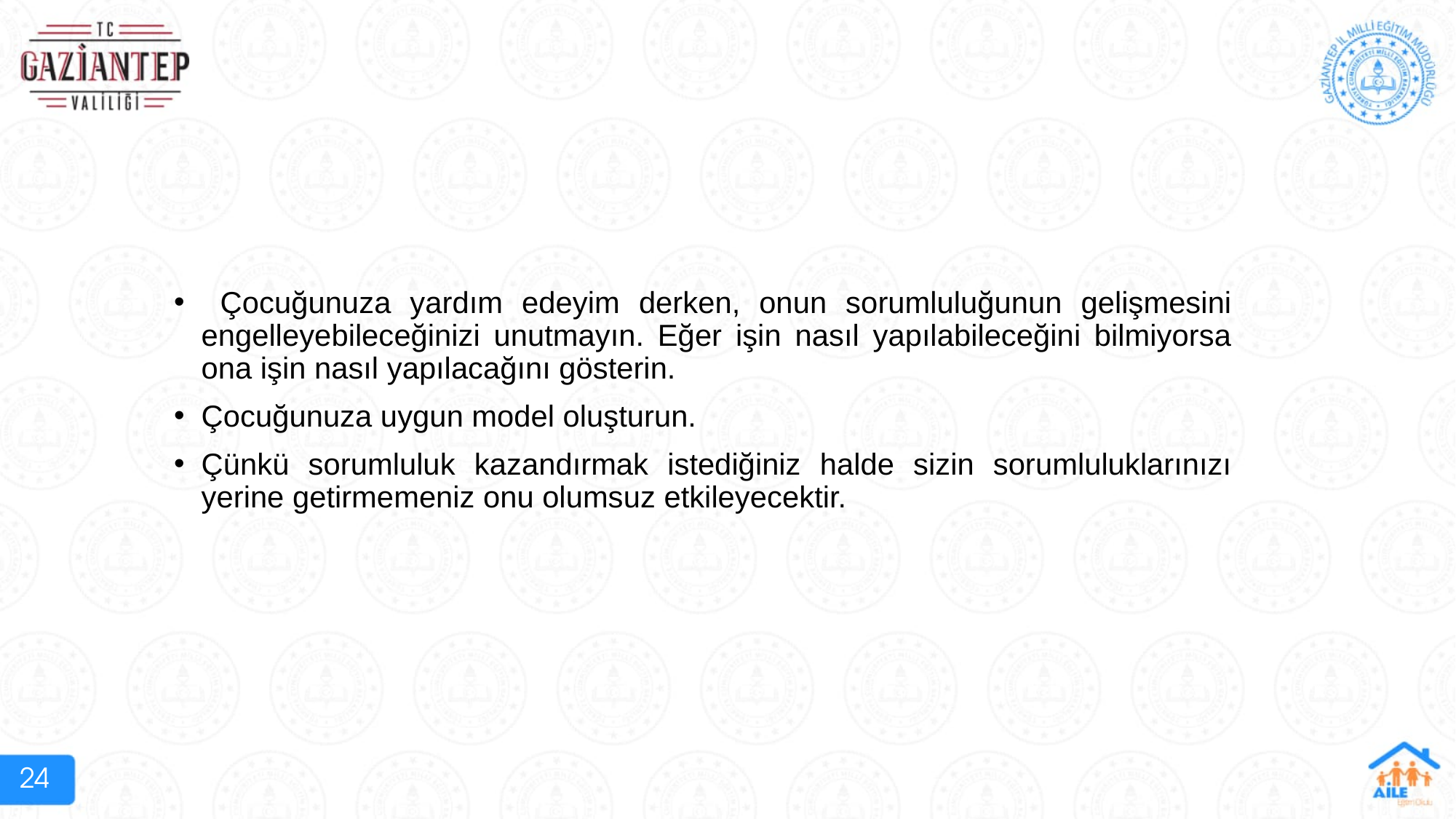

Çocuğunuza yardım edeyim derken, onun sorumluluğunun gelişmesini engelleyebileceğinizi unutmayın. Eğer işin nasıl yapılabileceğini bilmiyorsa ona işin nasıl yapılacağını gösterin.
Çocuğunuza uygun model oluşturun.
Çünkü sorumluluk kazandırmak istediğiniz halde sizin sorumluluklarınızı yerine getirmemeniz onu olumsuz etkileyecektir.
24